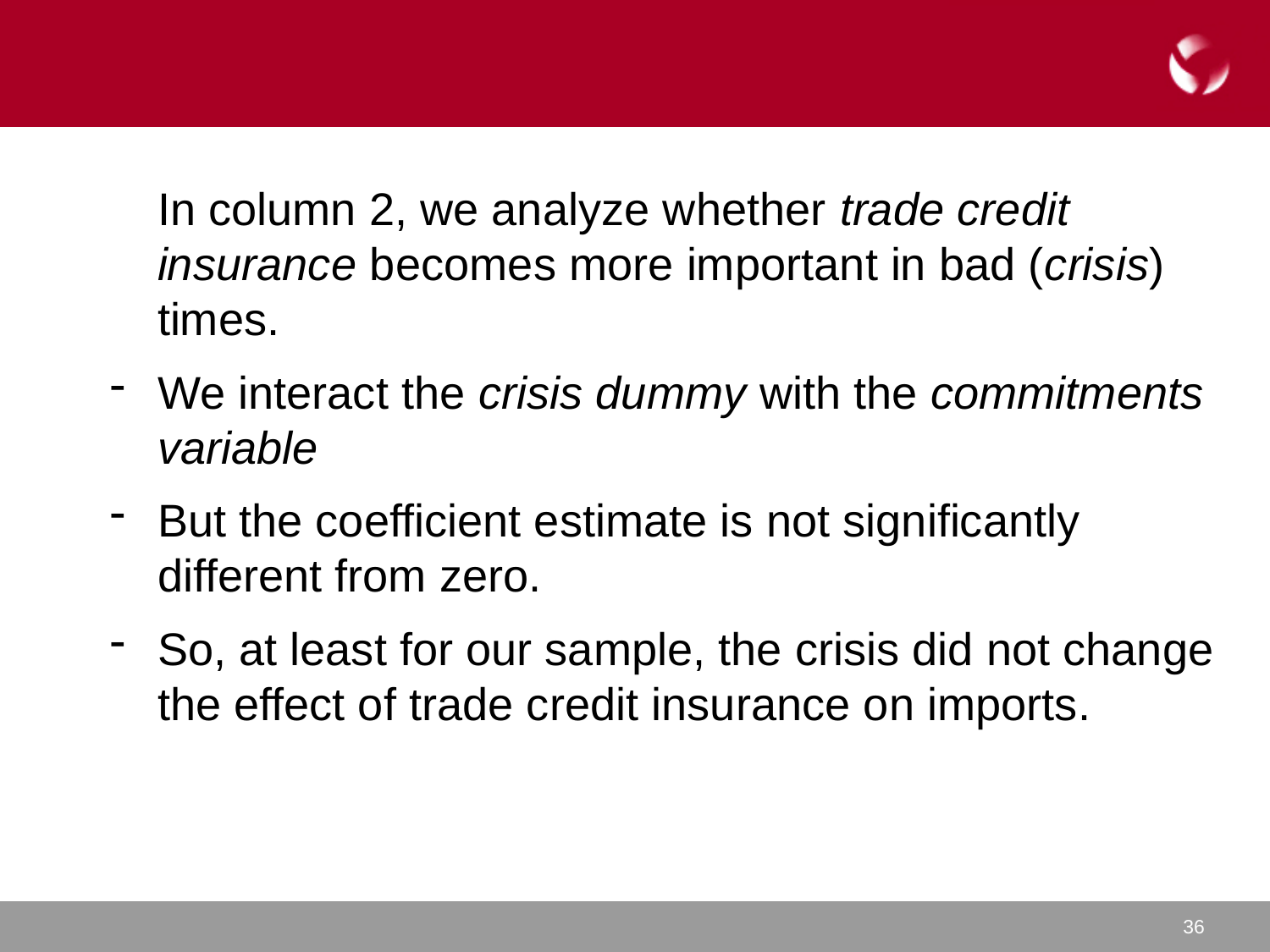

#
	In column 2, we analyze whether trade credit insurance becomes more important in bad (crisis) times.
We interact the crisis dummy with the commitments variable
But the coefficient estimate is not significantly different from zero.
So, at least for our sample, the crisis did not change the effect of trade credit insurance on imports.

36